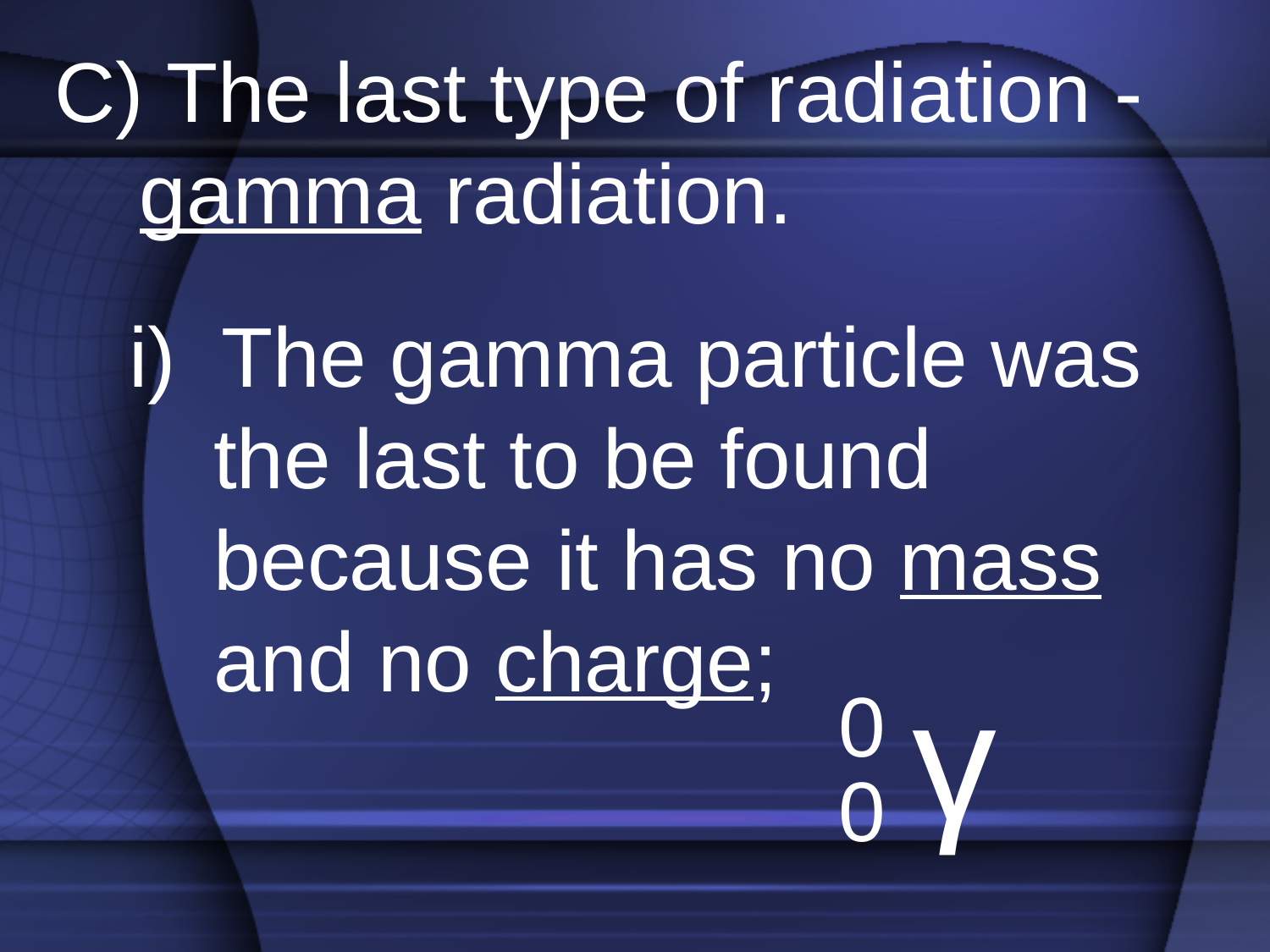

C) The last type of radiation - gamma radiation.
i)  The gamma particle was the last to be found because it has no mass and no charge;
γ
0
0